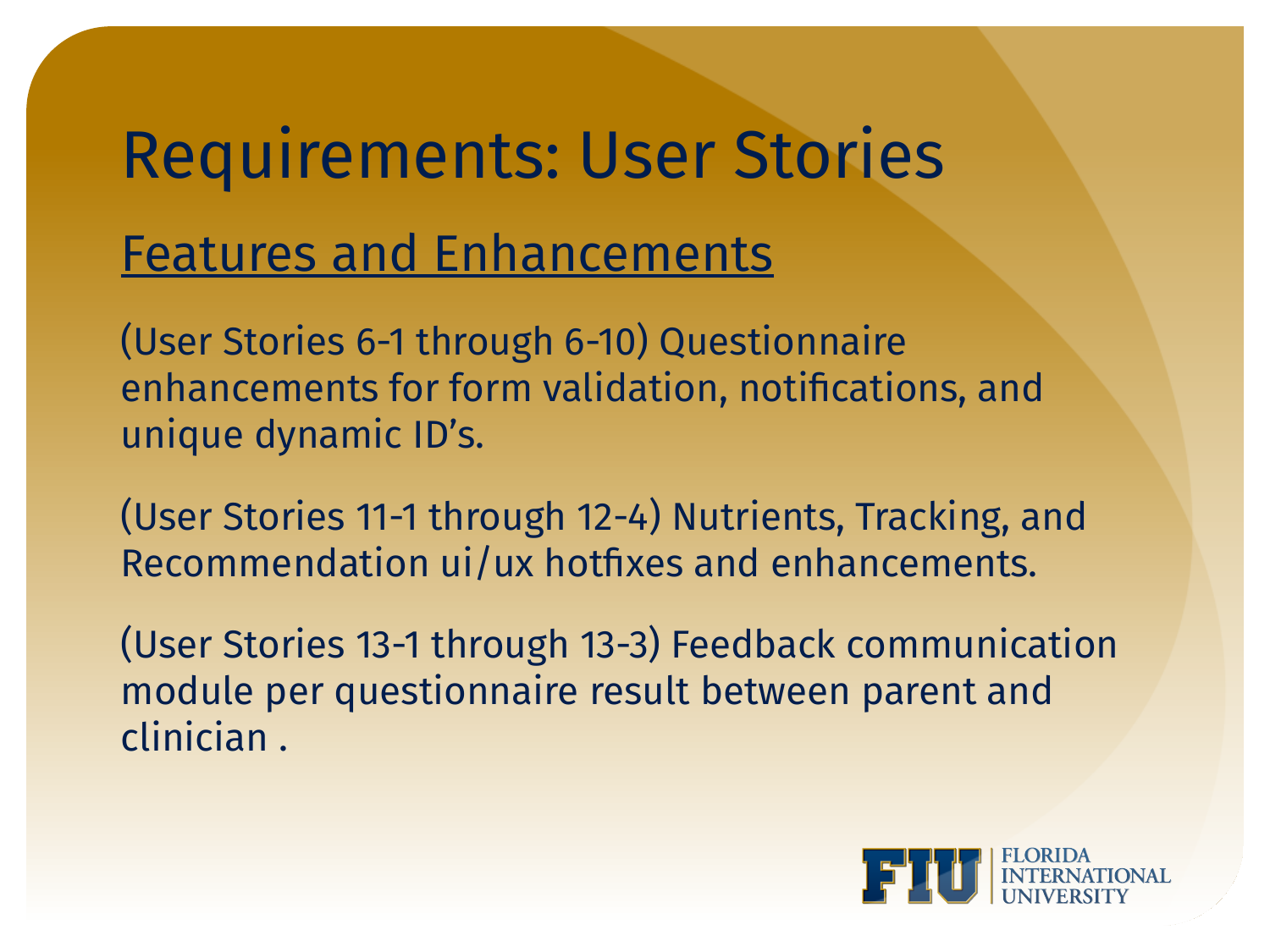

# Requirements: User Stories
Features and Enhancements
(User Stories 6-1 through 6-10) Questionnaire enhancements for form validation, notifications, and unique dynamic ID’s.
(User Stories 11-1 through 12-4) Nutrients, Tracking, and Recommendation ui/ux hotfixes and enhancements.
(User Stories 13-1 through 13-3) Feedback communication module per questionnaire result between parent and clinician .